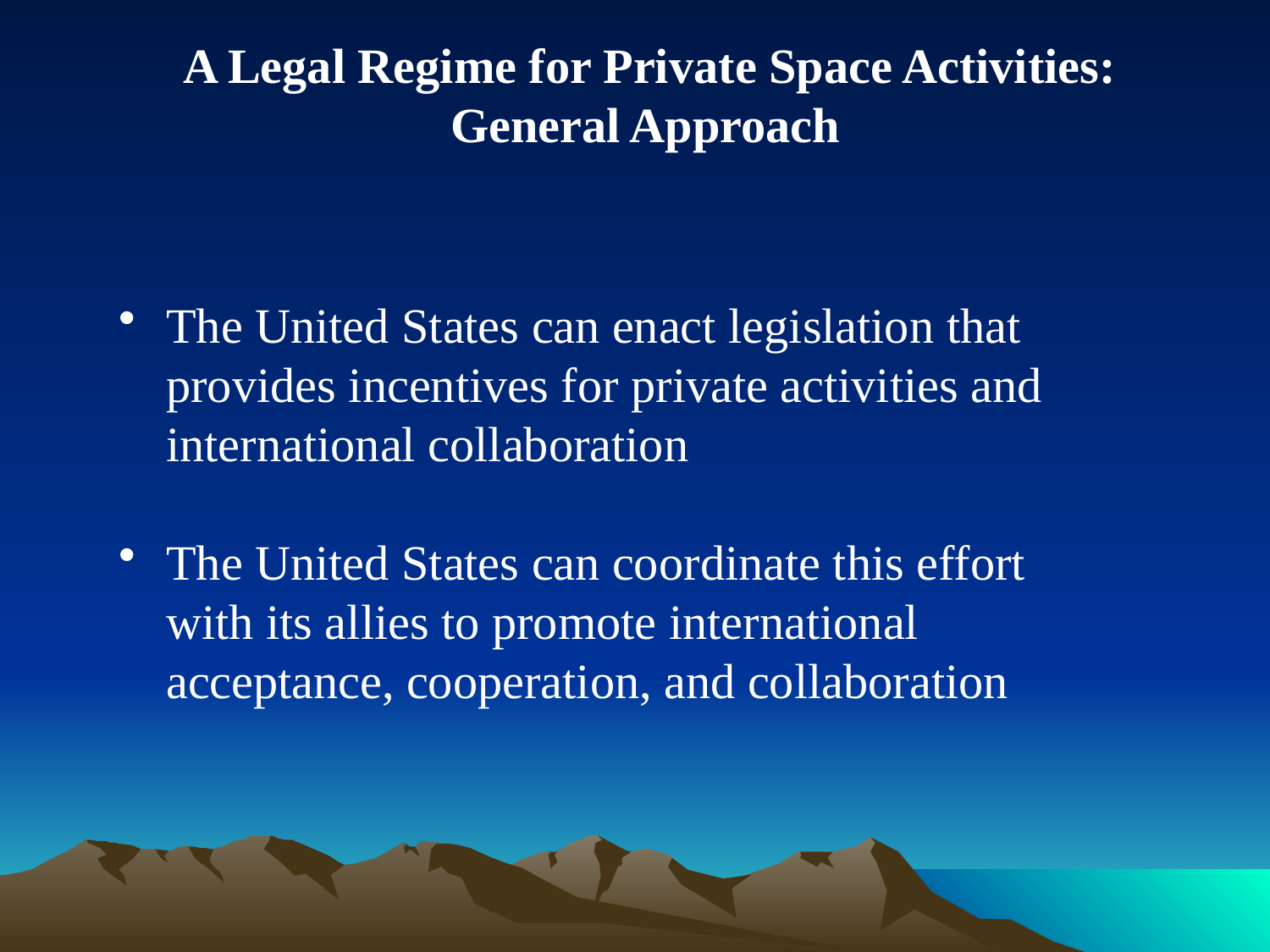

# A Legal Regime for Private Space Activities: General Approach

The United States can enact legislation that provides incentives for private activities and international collaboration

The United States can coordinate this effort with its allies to promote international acceptance, cooperation, and collaboration